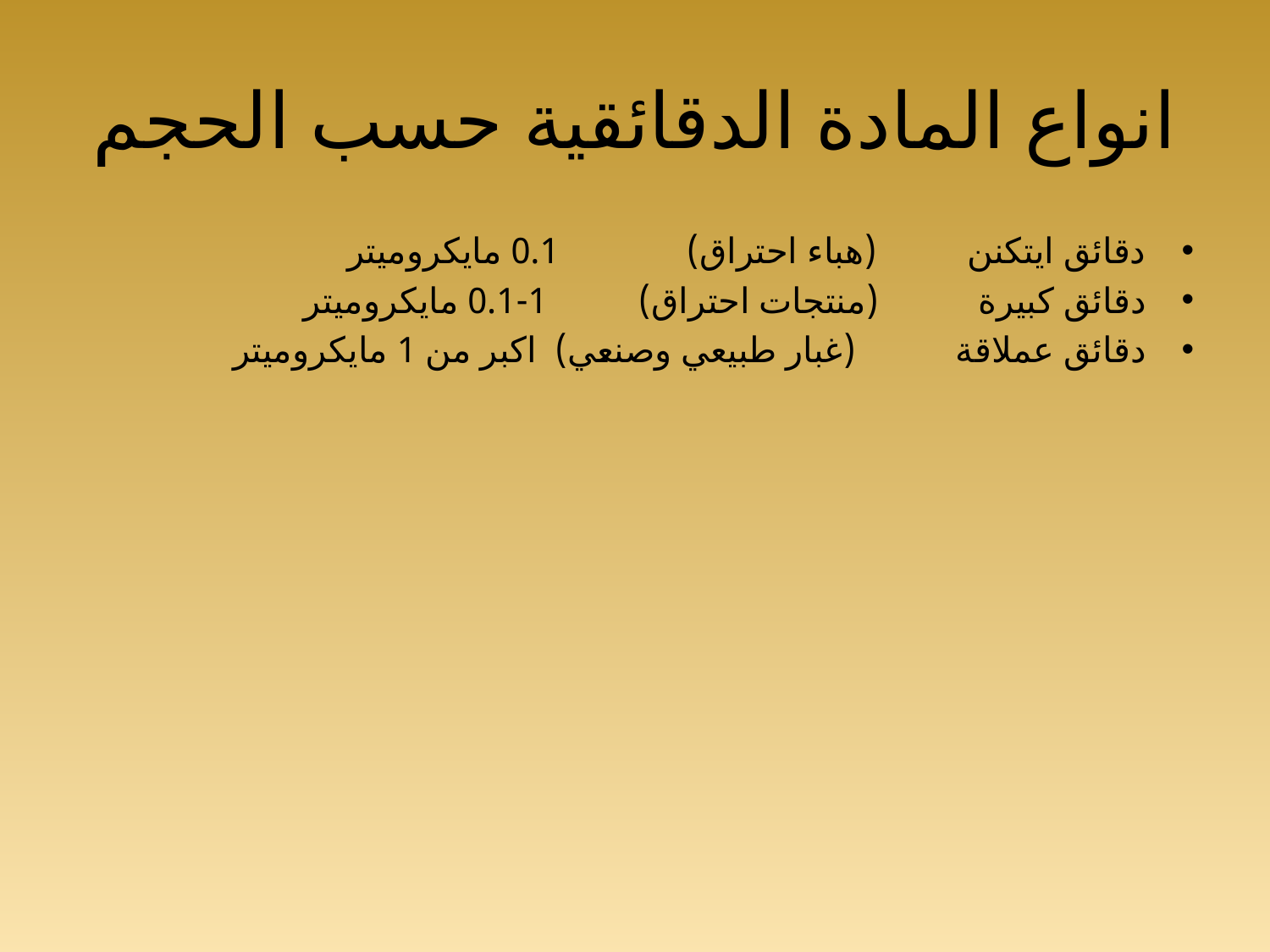

# انواع المادة الدقائقية حسب الحجم
دقائق ايتكنن          (هباء احتراق)              0.1 مايكروميتر
دقائق كبيرة           (منتجات احتراق)          1-0.1 مايكروميتر
دقائق عملاقة           (غبار طبيعي وصنعي)  اكبر من 1 مايكروميتر